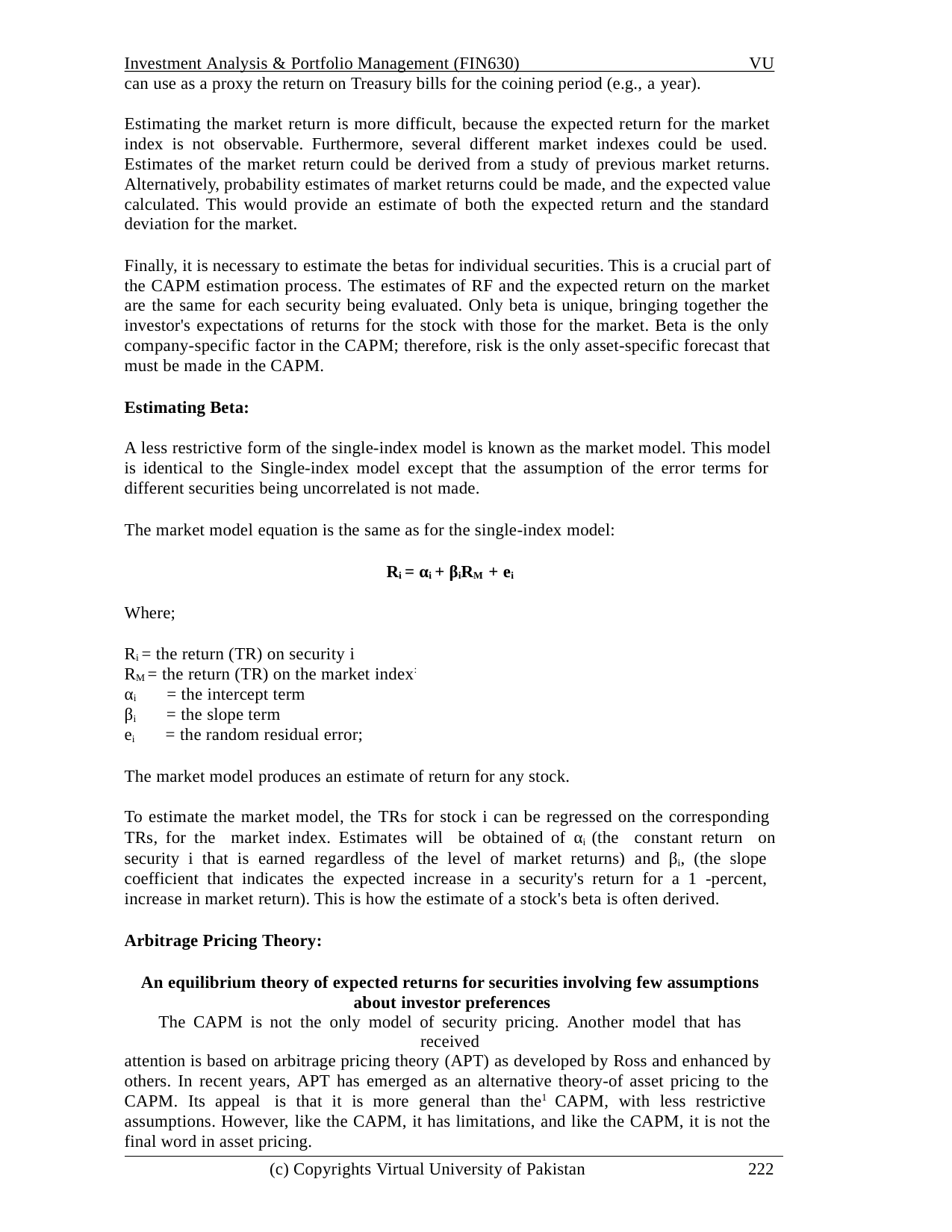

Investment Analysis & Portfolio Management (FIN630)
VU
can use as a proxy the return on Treasury bills for the coining period (e.g., a year).

Estimating the market return is more difficult, because the expected return for the market  index is not observable. Furthermore, several different market indexes could be used.  Estimates of the market return could be derived from a study of previous market returns.  Alternatively, probability estimates of market returns could be made, and the expected value  calculated. This would provide an estimate of both the expected return and the standard  deviation for the market.

Finally, it is necessary to estimate the betas for individual securities. This is a crucial part of  the CAPM estimation process. The estimates of RF and the expected return on the market  are the same for each security being evaluated. Only beta is unique, bringing together the  investor's expectations of returns for the stock with those for the market. Beta is the only  company-specific factor in the CAPM; therefore, risk is the only asset-specific forecast that  must be made in the CAPM.

Estimating Beta:

A less restrictive form of the single-index model is known as the market model. This model  is identical to the Single-index model except that the assumption of the error terms for  different securities being uncorrelated is not made.

The market model equation is the same as for the single-index model:

Ri = αi + βiRM  + еi

Where;

Ri = the return (TR) on security i
RM = the return (TR) on the market index:
αi	= the intercept term
βi	= the slope term
еi	= the random residual error;

The market model produces an estimate of return for any stock.

To estimate the market model, the TRs for stock i can be regressed on the corresponding  TRs, for the  market index. Estimates will  be obtained of αi (the  constant return  on security i that is earned regardless of the level of market returns) and βi, (the slope  coefficient that indicates the expected increase in a security's return for a 1 -percent,  increase in market return). This is how the estimate of a stock's beta is often derived.

Arbitrage Pricing Theory:

An equilibrium theory of expected returns for securities involving few assumptions  about investor preferences
The CAPM is not the only model of security pricing. Another model that has received
attention is based on arbitrage pricing theory (APT) as developed by Ross and enhanced by  others. In recent years, APT has emerged as an alternative theory-of asset pricing to the  CAPM. Its appeal is that it is more general than the1 CAPM, with less restrictive  assumptions. However, like the CAPM, it has limitations, and like the CAPM, it is not the  final word in asset pricing.

(c) Copyrights Virtual University of Pakistan
222